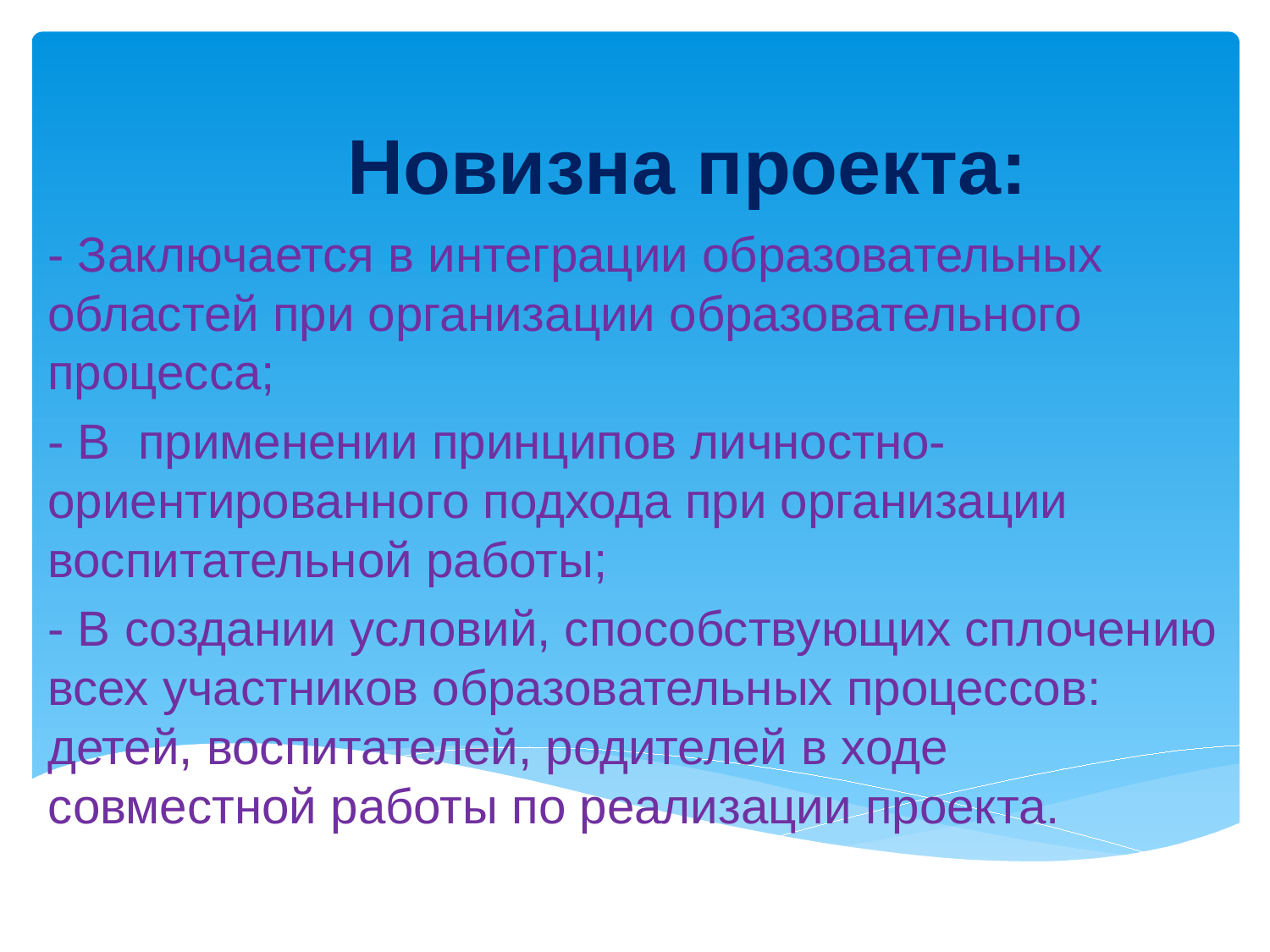

# Новизна проекта:
- Заключается в интеграции образовательных областей при организации образовательного процесса;
- В  применении принципов личностно- ориентированного подхода при организации воспитательной работы;
- В создании условий, способствующих сплочению всех участников образовательных процессов: детей, воспитателей, родителей в ходе совместной работы по реализации проекта.